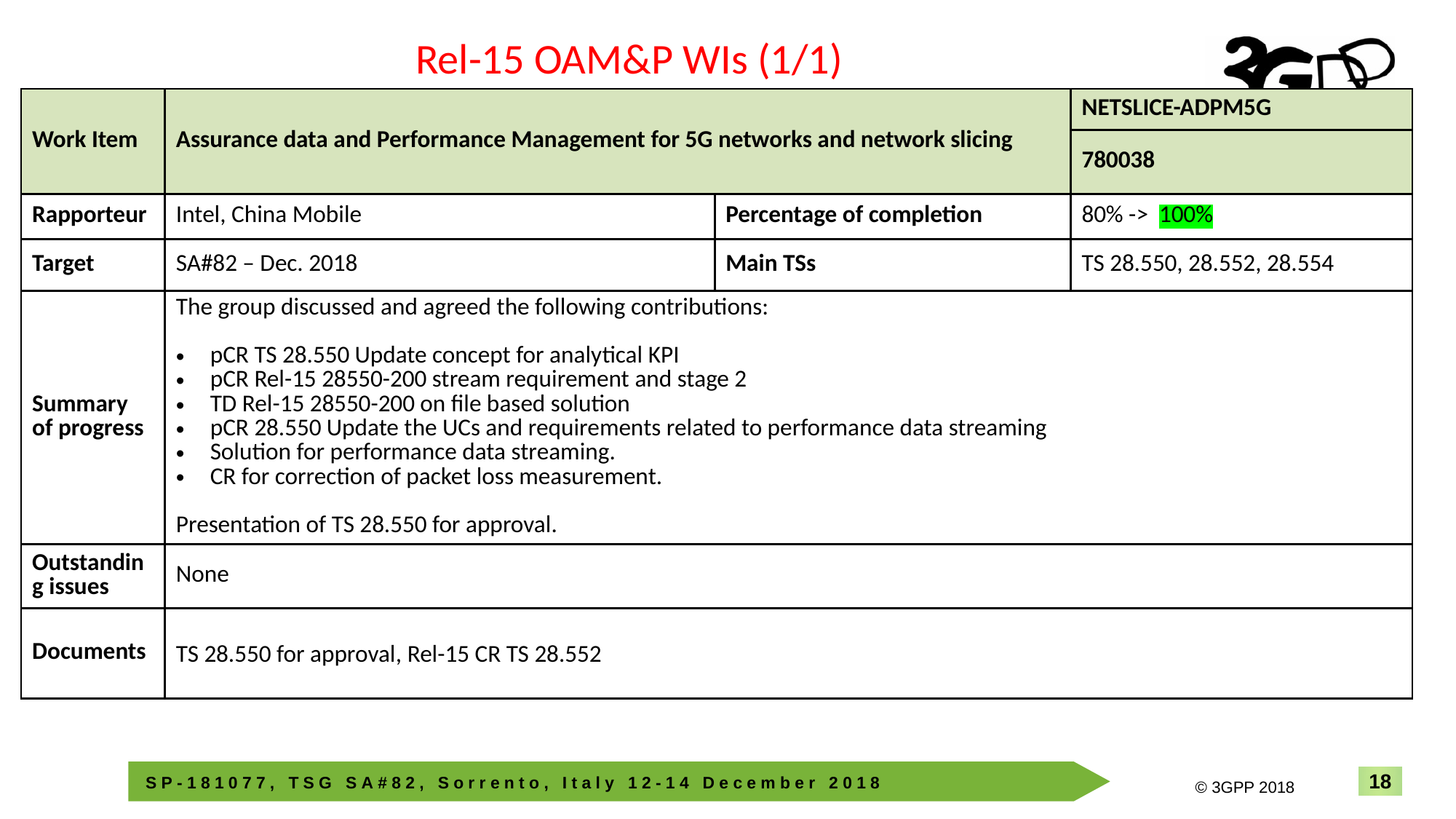

Rel-15 OAM&P WIs (1/1)
| Work Item | Assurance data and Performance Management for 5G networks and network slicing |  | NETSLICE-ADPM5G |
| --- | --- | --- | --- |
|  |  |  | 780038 |
| Rapporteur | Intel, China Mobile | Percentage of completion | 80% -> 100% |
| Target | SA#82 – Dec. 2018 | Main TSs | TS 28.550, 28.552, 28.554 |
| Summary of progress | The group discussed and agreed the following contributions: pCR TS 28.550 Update concept for analytical KPI pCR Rel-15 28550-200 stream requirement and stage 2 TD Rel-15 28550-200 on file based solution pCR 28.550 Update the UCs and requirements related to performance data streaming Solution for performance data streaming. CR for correction of packet loss measurement. Presentation of TS 28.550 for approval. |  |  |
| Outstanding issues | None |  |  |
| Documents | TS 28.550 for approval, Rel-15 CR TS 28.552 |  |  |